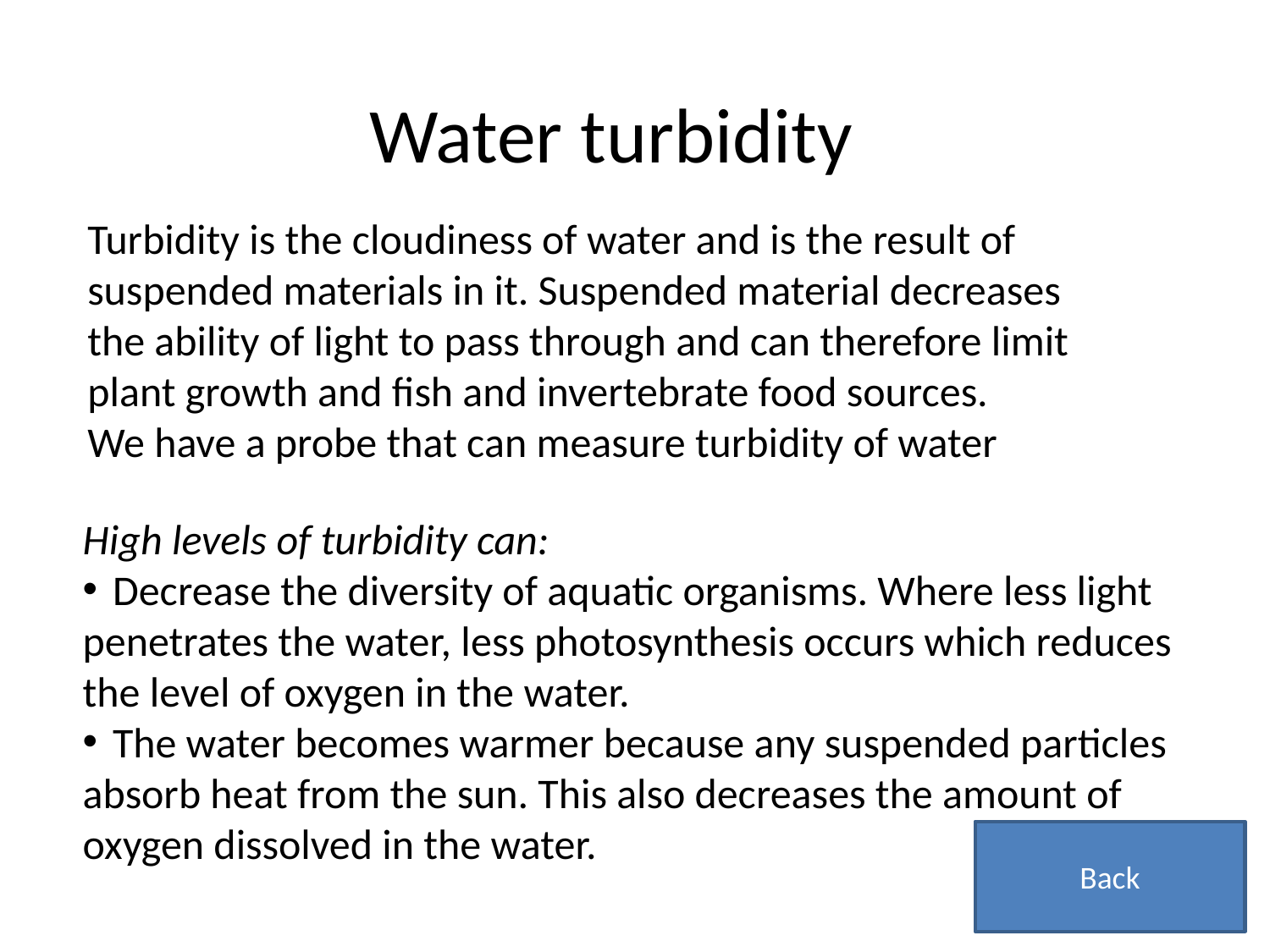

Water turbidity
Turbidity is the cloudiness of water and is the result of suspended materials in it. Suspended material decreases the ability of light to pass through and can therefore limit plant growth and fish and invertebrate food sources.
We have a probe that can measure turbidity of water
High levels of turbidity can:
Decrease the diversity of aquatic organisms. Where less light
penetrates the water, less photosynthesis occurs which reduces
the level of oxygen in the water.
The water becomes warmer because any suspended particles
absorb heat from the sun. This also decreases the amount of
oxygen dissolved in the water.

Back